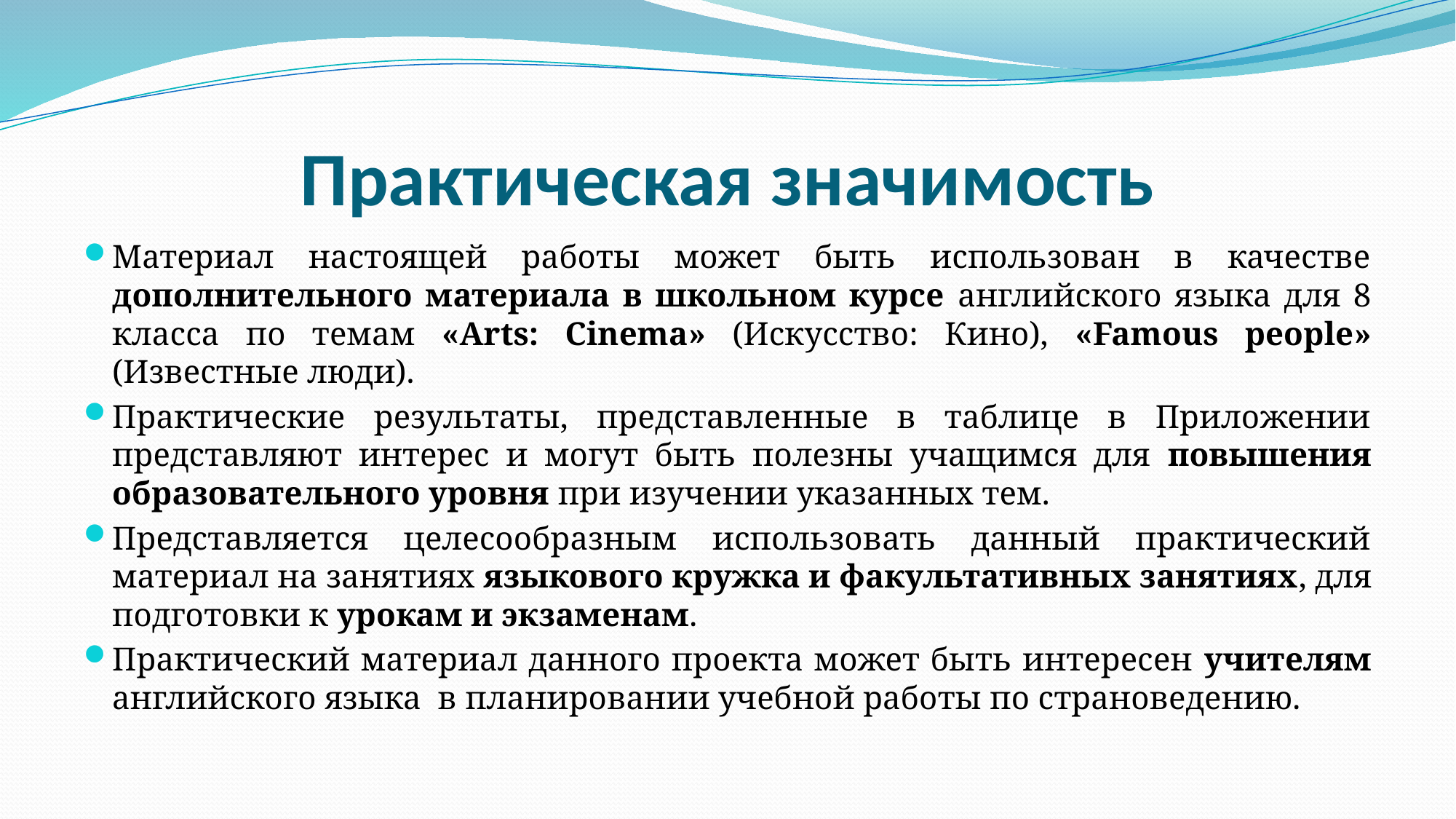

# Практическая значимость
Материал настоящей работы может быть использован в качестве дополнительного материала в школьном курсе английского языка для 8 класса по темам «Arts: Cinema» (Искусство: Кино), «Famous people» (Известные люди).
Практические результаты, представленные в таблице в Приложении представляют интерес и могут быть полезны учащимся для повышения образовательного уровня при изучении указанных тем.
Представляется целесообразным использовать данный практический материал на занятиях языкового кружка и факультативных занятиях, для подготовки к урокам и экзаменам.
Практический материал данного проекта может быть интересен учителям английского языка  в планировании учебной работы по страноведению.